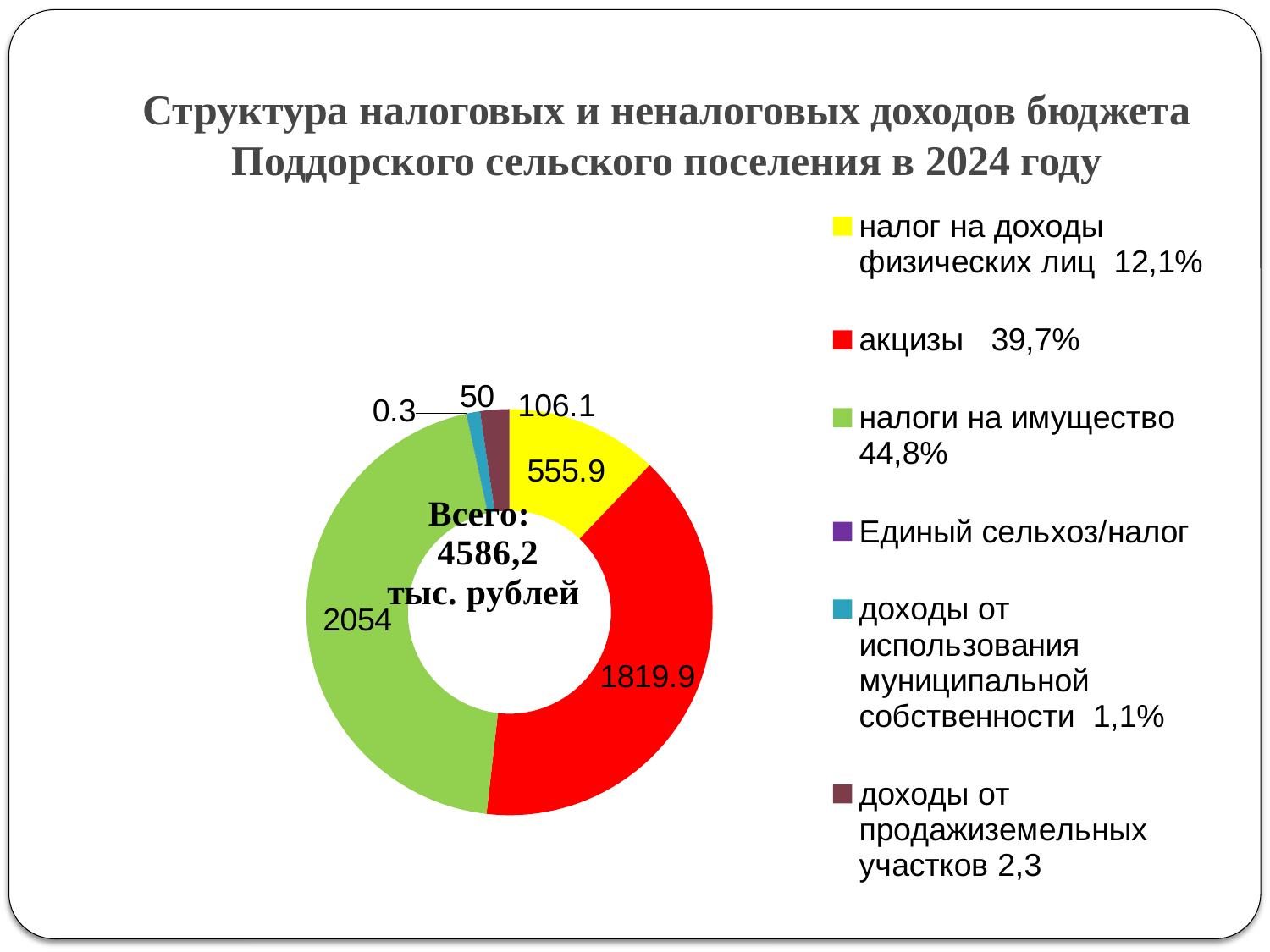

# Структура налоговых и неналоговых доходов бюджета Поддорского сельского поселения в 2024 году

### Chart

| Category | тыс.рублей | Столбец1 |
|---|---|---|
| налог на доходы физических лиц  12,1% | 555.9 | None |
| акцизы   39,7% | 1819.9 | None |
| налоги на имущество  44,8% | 2054.0 | None |
| Единый сельхоз/налог | 0.3 | None |
| доходы от использования муниципальной собственности  1,1% | 50.0 | None |
| доходы от продажиземельных участков 2,3 | 106.1 | None |